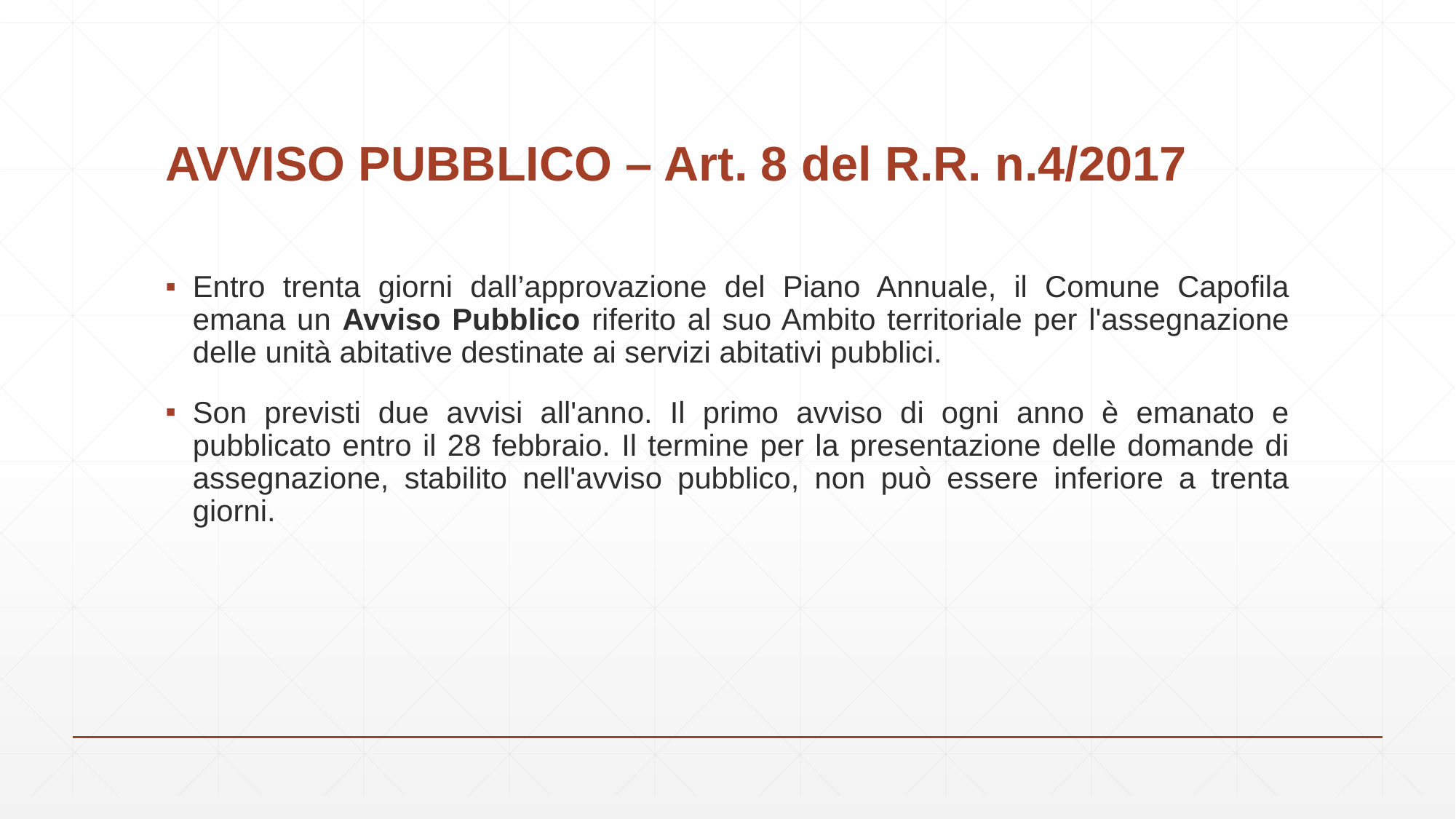

# AVVISO PUBBLICO – Art. 8 del R.R. n.4/2017

Entro trenta giorni dall’approvazione del Piano Annuale, il Comune Capofila emana un Avviso Pubblico riferito al suo Ambito territoriale per l'assegnazione delle unità abitative destinate ai servizi abitativi pubblici.
Son previsti due avvisi all'anno. Il primo avviso di ogni anno è emanato e pubblicato entro il 28 febbraio. Il termine per la presentazione delle domande di assegnazione, stabilito nell'avviso pubblico, non può essere inferiore a trenta giorni.